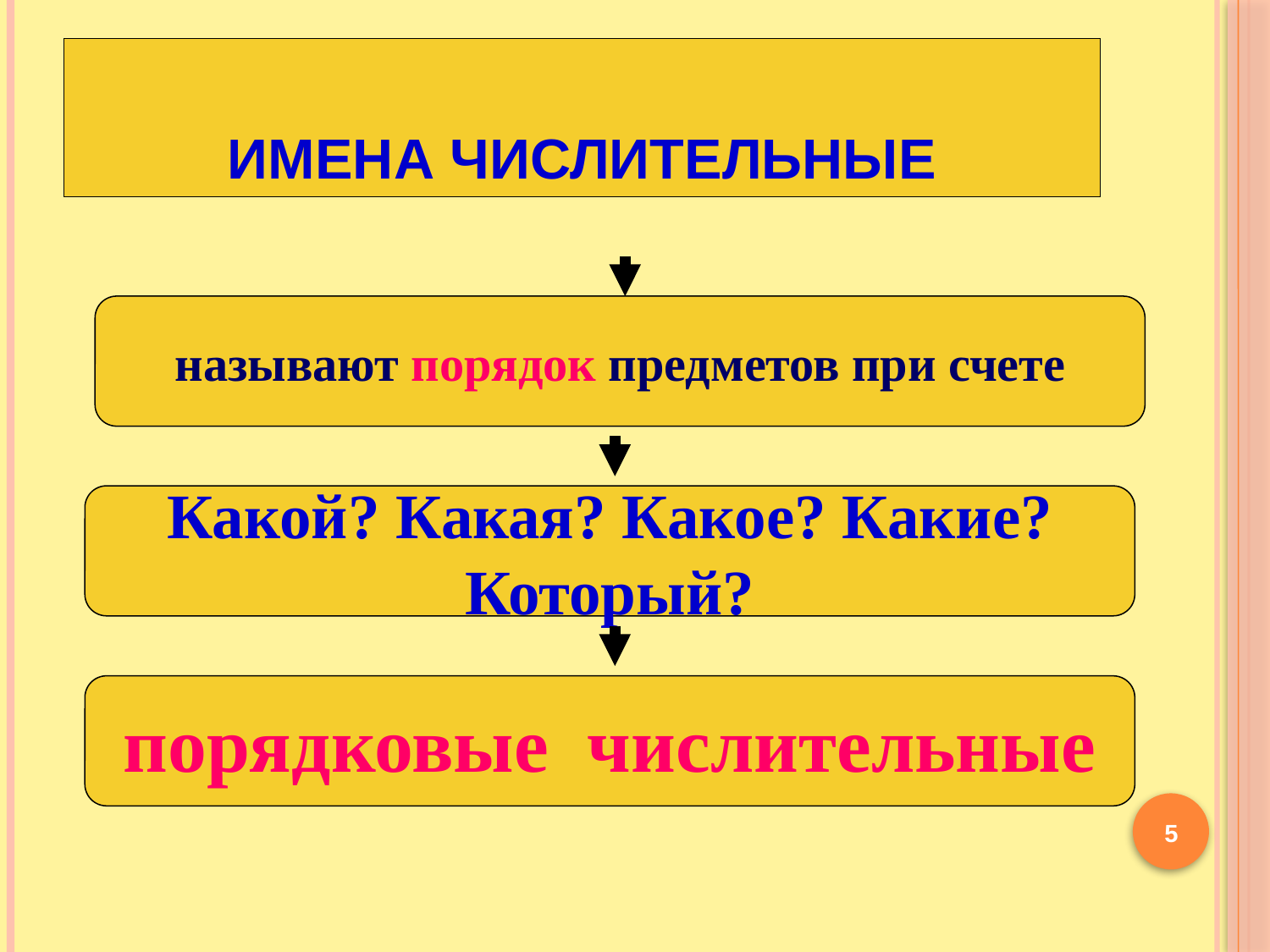

# Имена числительные

называют порядок предметов при счете

Какой? Какая? Какое? Какие?
Который?

порядковые  числительные
5